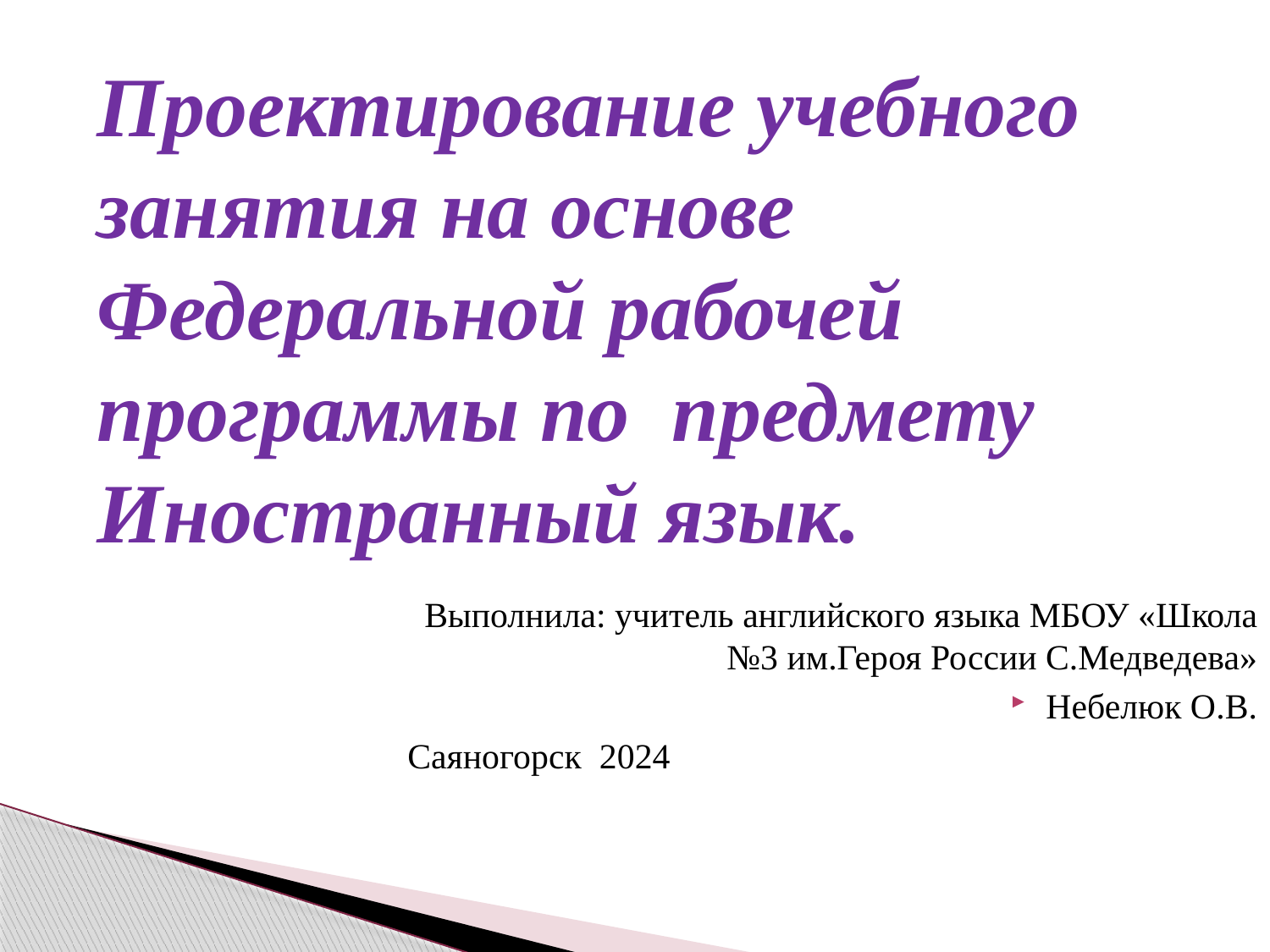

Проектирование учебного занятия на основе  Федеральной рабочей программы по  предмету Иностранный язык.

Выполнила: учитель английского языка МБОУ «Школа №3 им.Героя России С.Медведева»
Небелюк О.В.
Саяногорск  2024